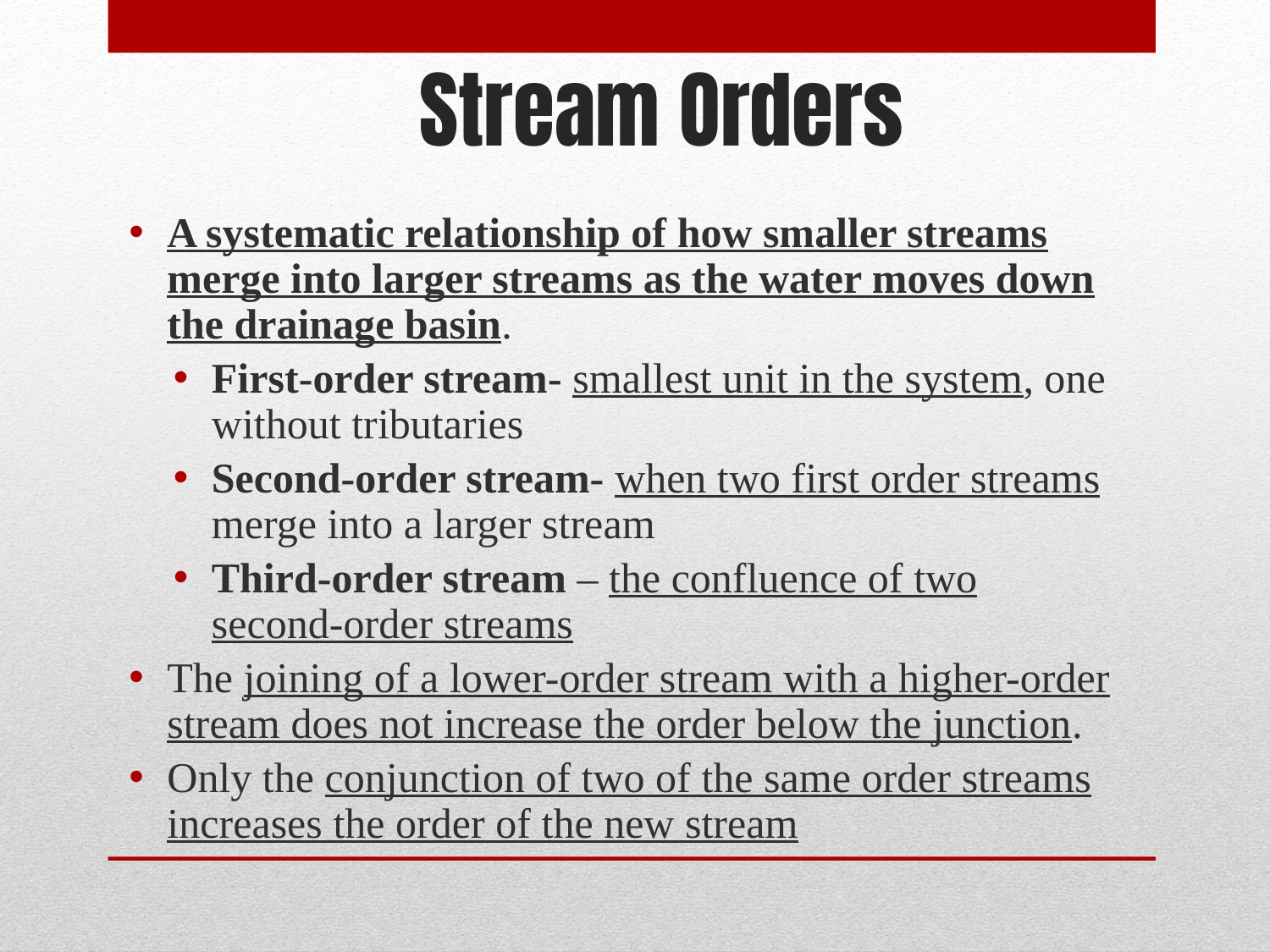

Stream Orders
A systematic relationship of how smaller streams merge into larger streams as the water moves down the drainage basin.
First-order stream- smallest unit in the system, one without tributaries
Second-order stream- when two first order streams merge into a larger stream
Third-order stream – the confluence of two second-order streams
The joining of a lower-order stream with a higher-order stream does not increase the order below the junction.
Only the conjunction of two of the same order streams increases the order of the new stream